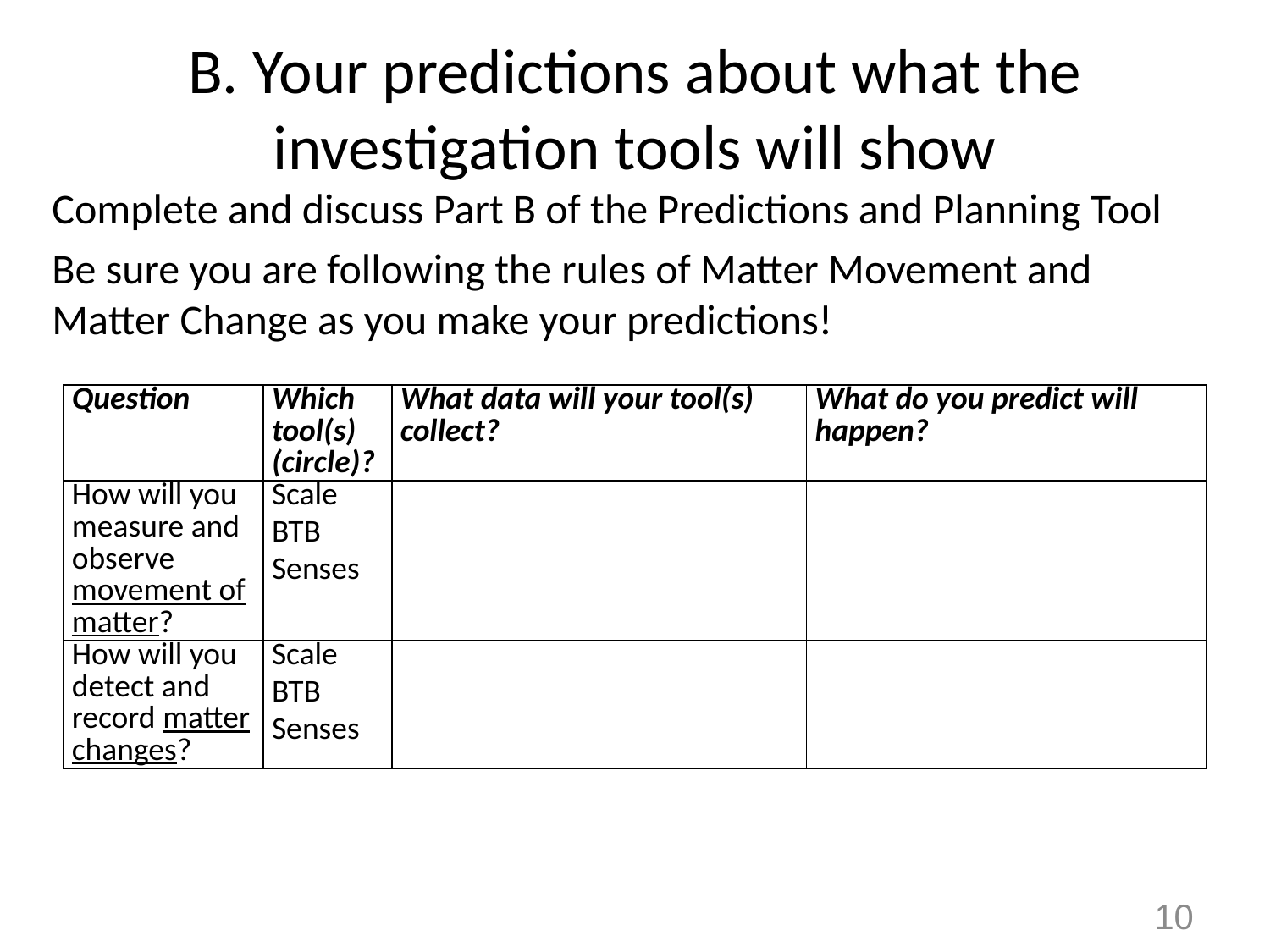

# B. Your predictions about what the investigation tools will show
Complete and discuss Part B of the Predictions and Planning Tool
Be sure you are following the rules of Matter Movement and Matter Change as you make your predictions!
| Question | Which tool(s) (circle)? | What data will your tool(s) collect? | What do you predict will happen? |
| --- | --- | --- | --- |
| How will you measure and observe movement of matter? | Scale BTB Senses |  |  |
| How will you detect and record matter changes? | Scale BTB Senses |  |  |
10